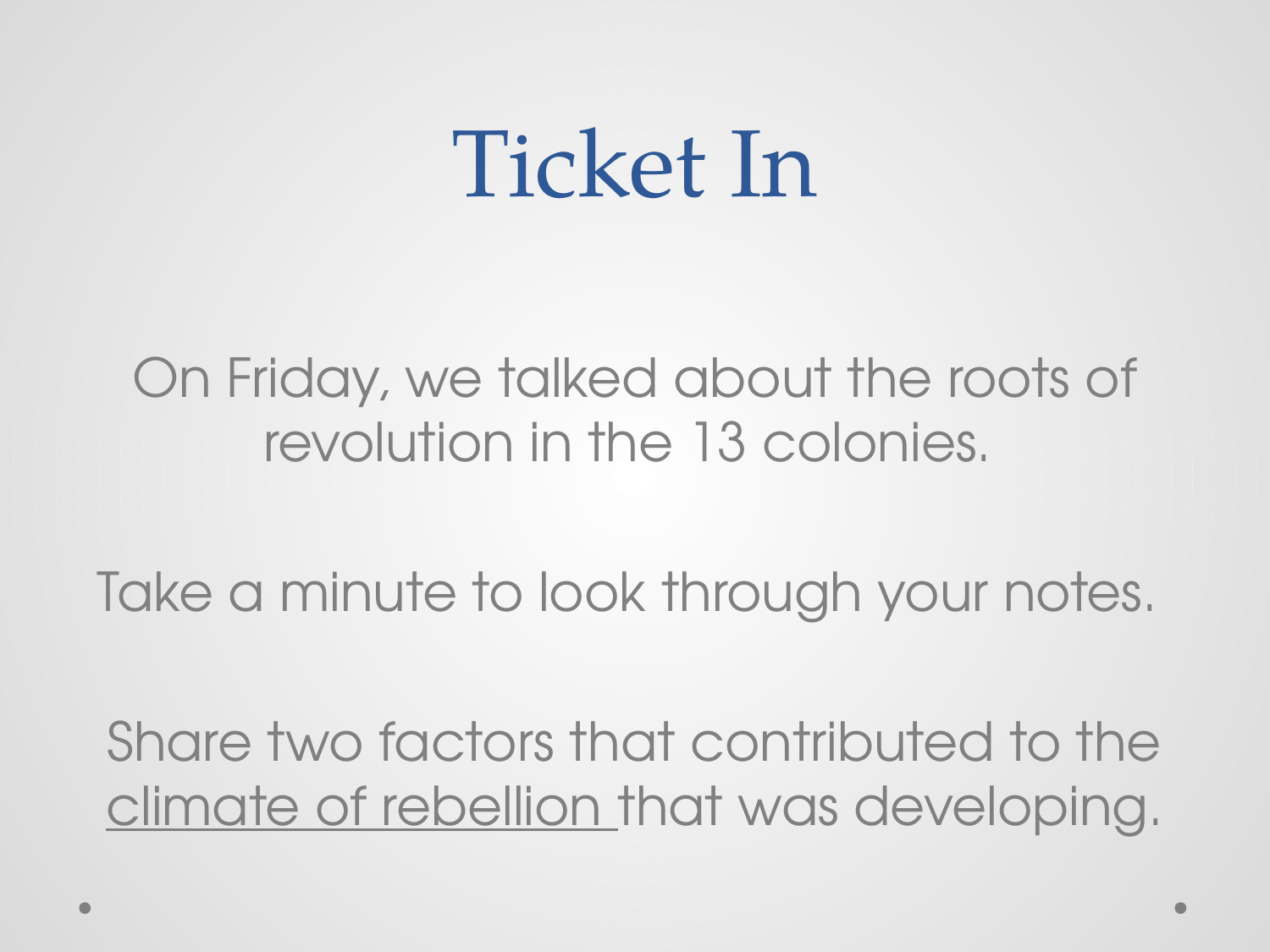

# Ticket In

On Friday, we talked about the roots of revolution in the 13 colonies.

Take a minute to look through your notes.

Share two factors that contributed to the climate of rebellion that was developing.